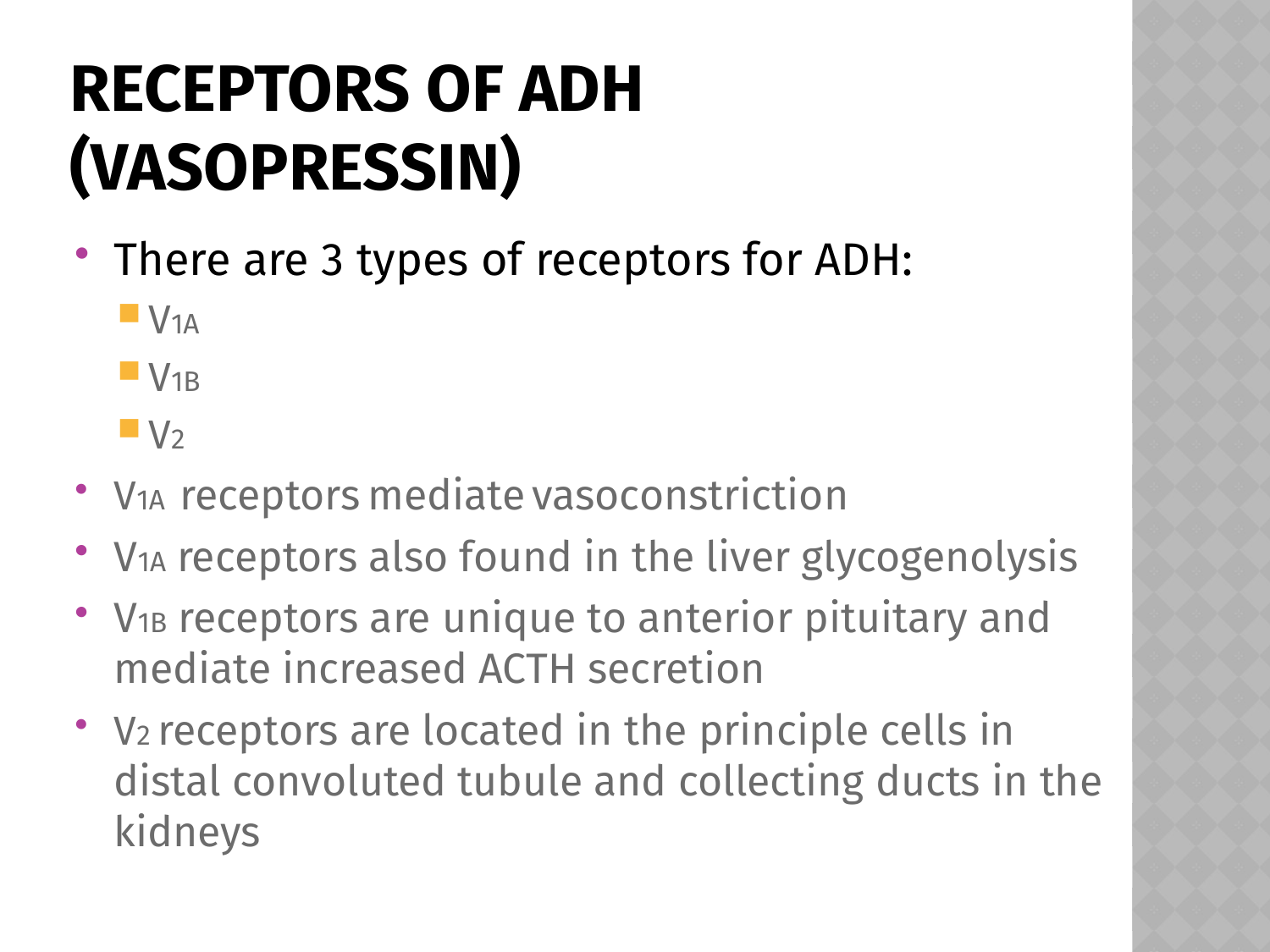

# Receptors of ADH (vasopressin)
There are 3 types of receptors for ADH:
V1A
V1B
V2
V1A  receptors mediate vasoconstriction
V1A receptors also found in the liver glycogenolysis
V1B receptors are unique to anterior pituitary and mediate increased ACTH secretion
V2 receptors are located in the principle cells in distal convoluted tubule and collecting ducts in the kidneys